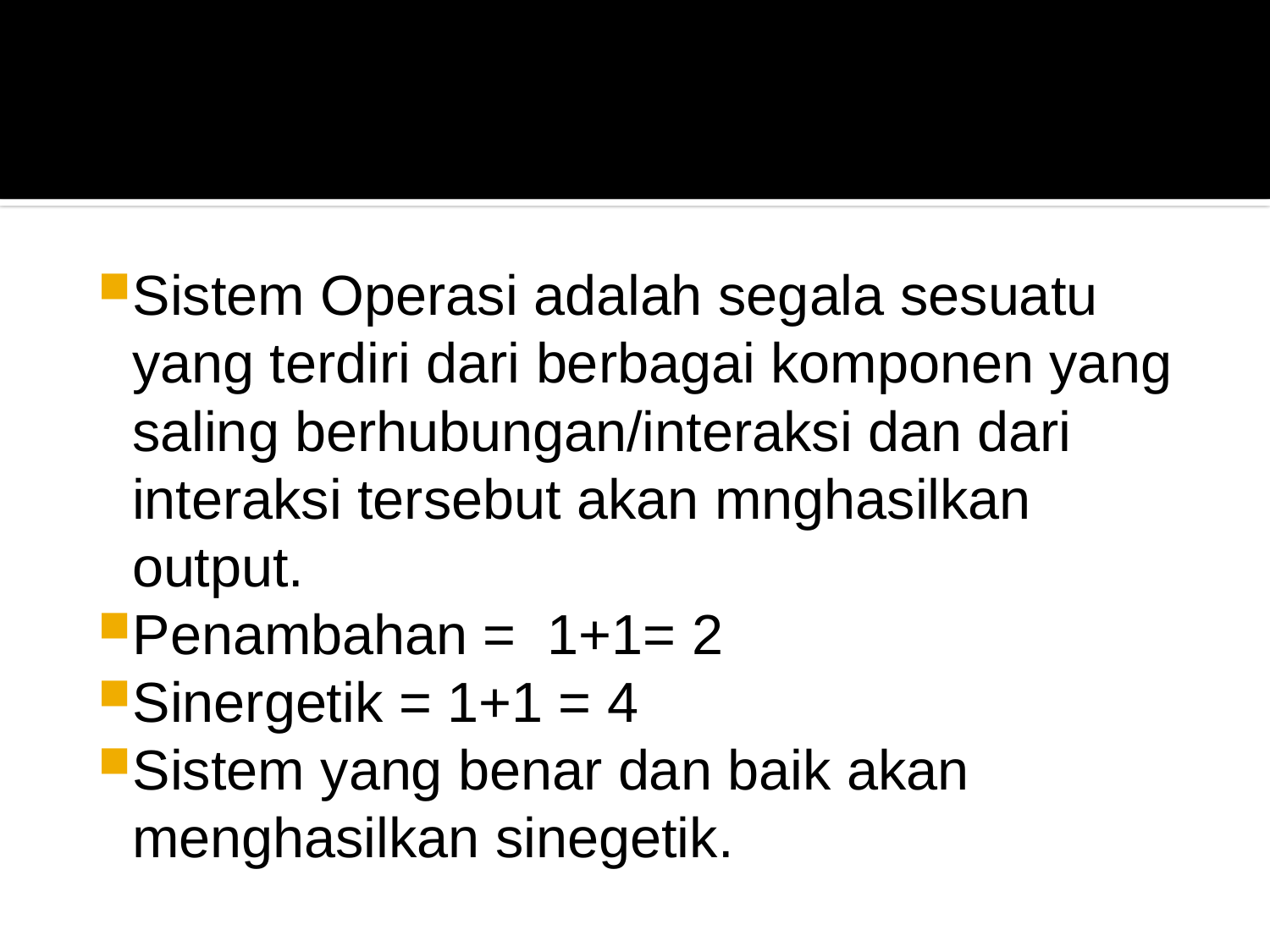

#
Sistem Operasi adalah segala sesuatu yang terdiri dari berbagai komponen yang saling berhubungan/interaksi dan dari interaksi tersebut akan mnghasilkan output.
Penambahan =  1+1= 2
Sinergetik = 1+1 = 4
Sistem yang benar dan baik akan menghasilkan sinegetik.